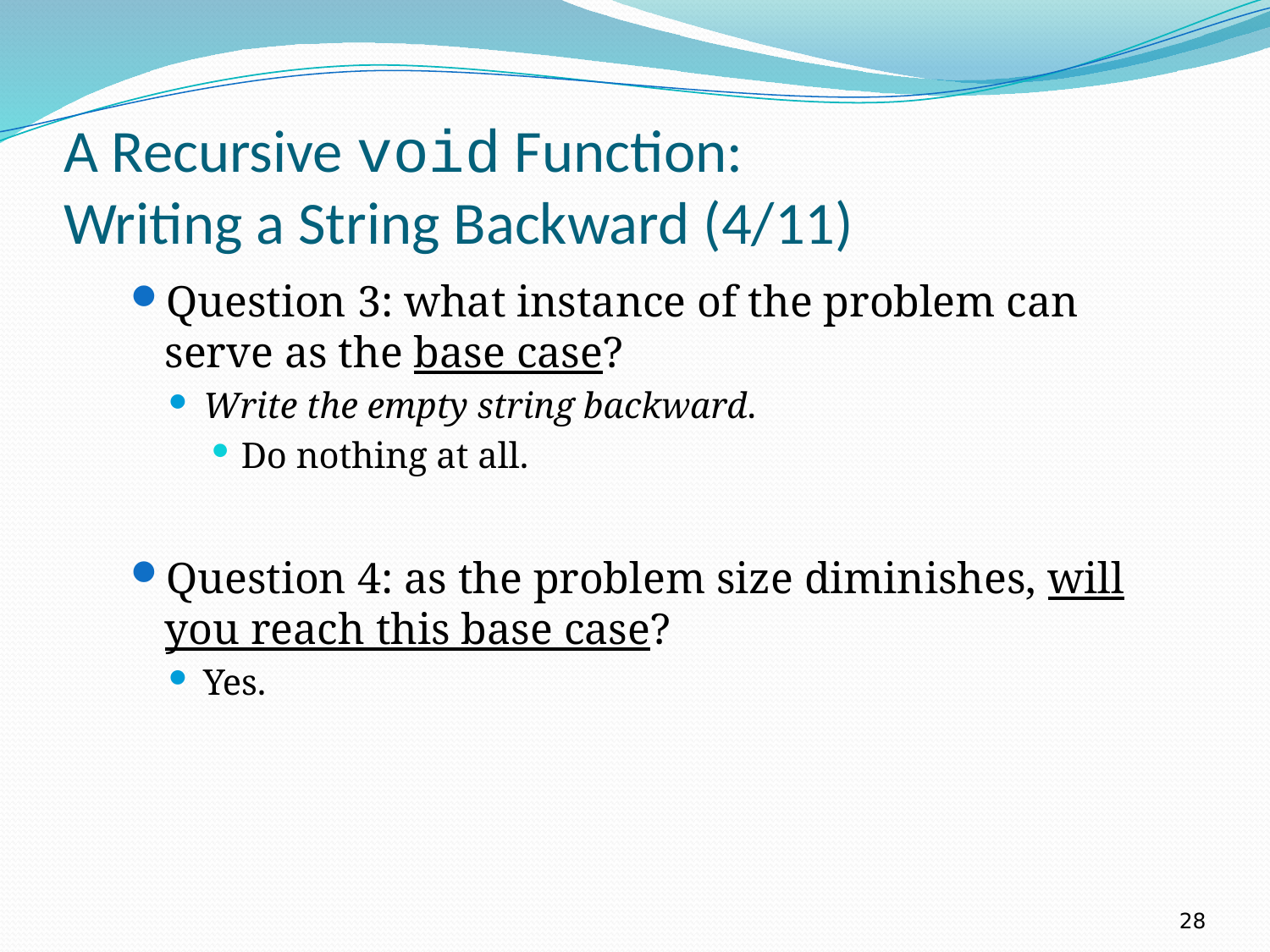

# A Recursive void Function: Writing a String Backward (4/11)
Question 3: what instance of the problem can serve as the base case?
Write the empty string backward.
Do nothing at all.

Question 4: as the problem size diminishes, will you reach this base case?
Yes.
28